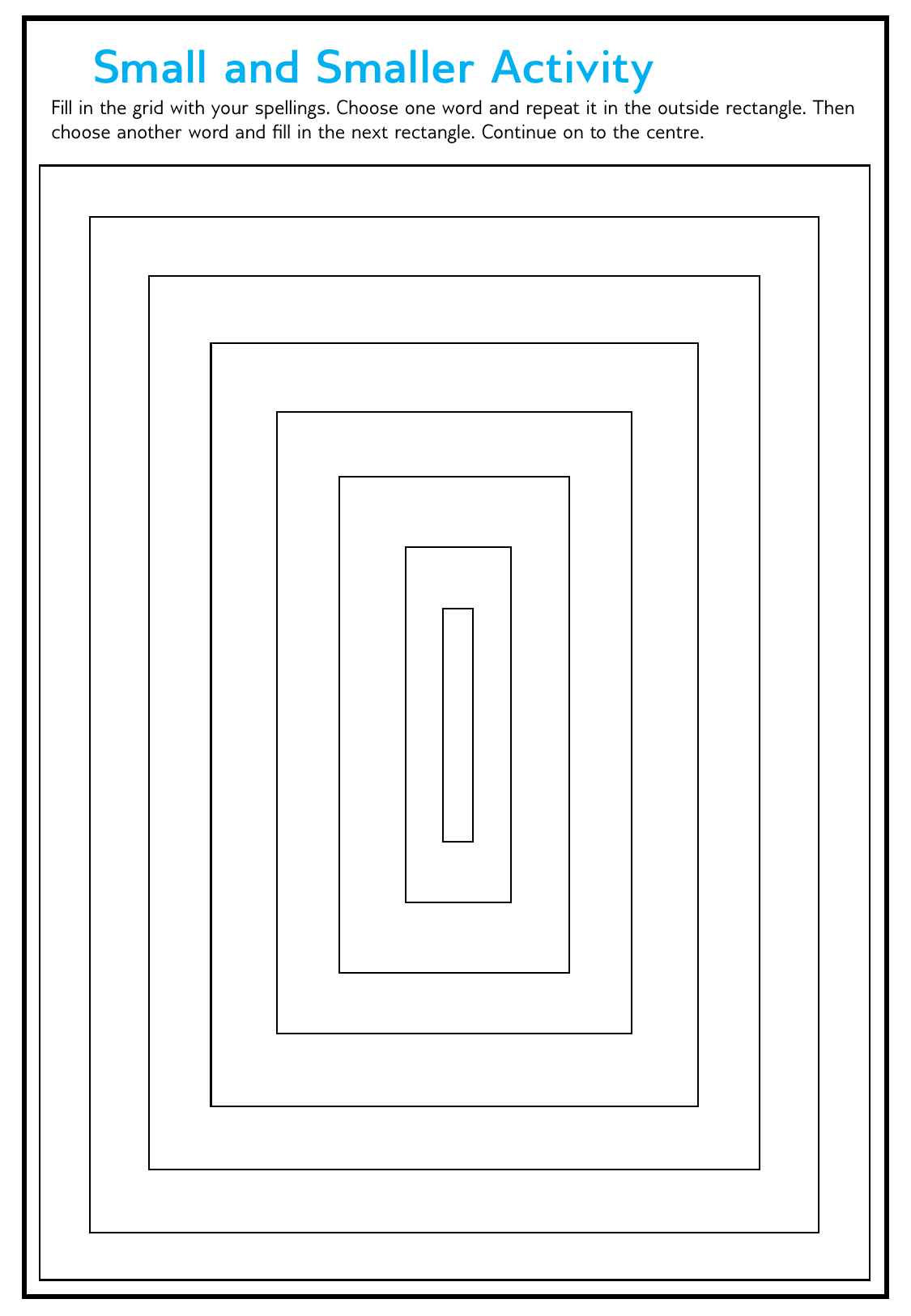

Small and Smaller Activity
Fill in the grid with your spellings. Choose one word and repeat it in the outside rectangle. Then choose another word and fill in the next rectangle. Continue on to the centre.